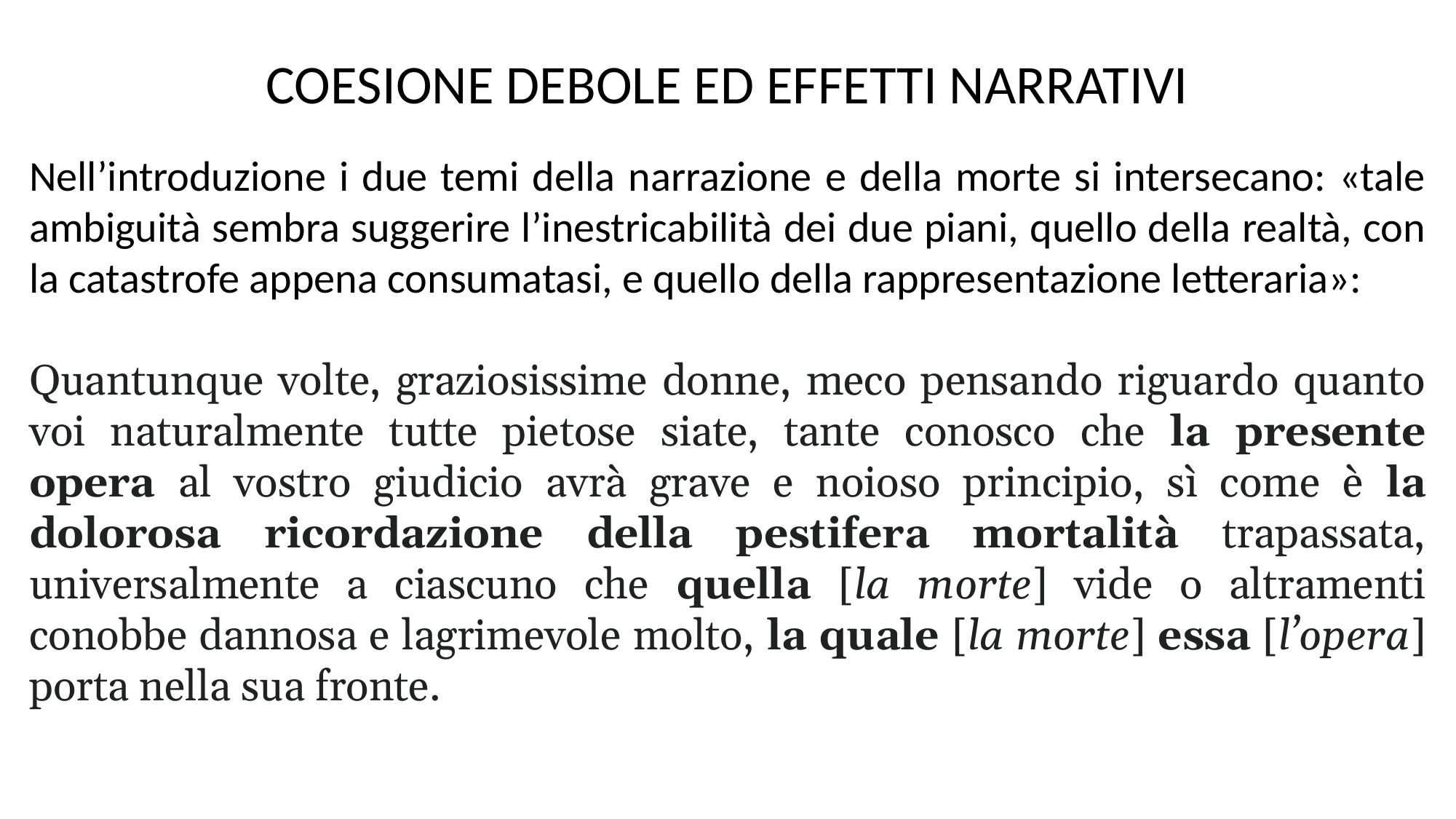

COESIONE DEBOLE ED EFFETTI NARRATIVI
Nell’introduzione i due temi della narrazione e della morte si intersecano: «tale ambiguità sembra suggerire l’inestricabilità dei due piani, quello della realtà, con la catastrofe appena consumatasi, e quello della rappresentazione letteraria»:

Quantunque volte, graziosissime donne, meco pensando riguardo quanto voi naturalmente tutte pietose siate, tante conosco che la presente opera al vostro giudicio avrà grave e noioso principio, sì come è la dolorosa ricordazione della pestifera mortalità trapassata, universalmente a ciascuno che quella [la morte] vide o altramenti conobbe dannosa e lagrimevole molto, la quale [la morte] essa [l’opera] porta nella sua fronte.